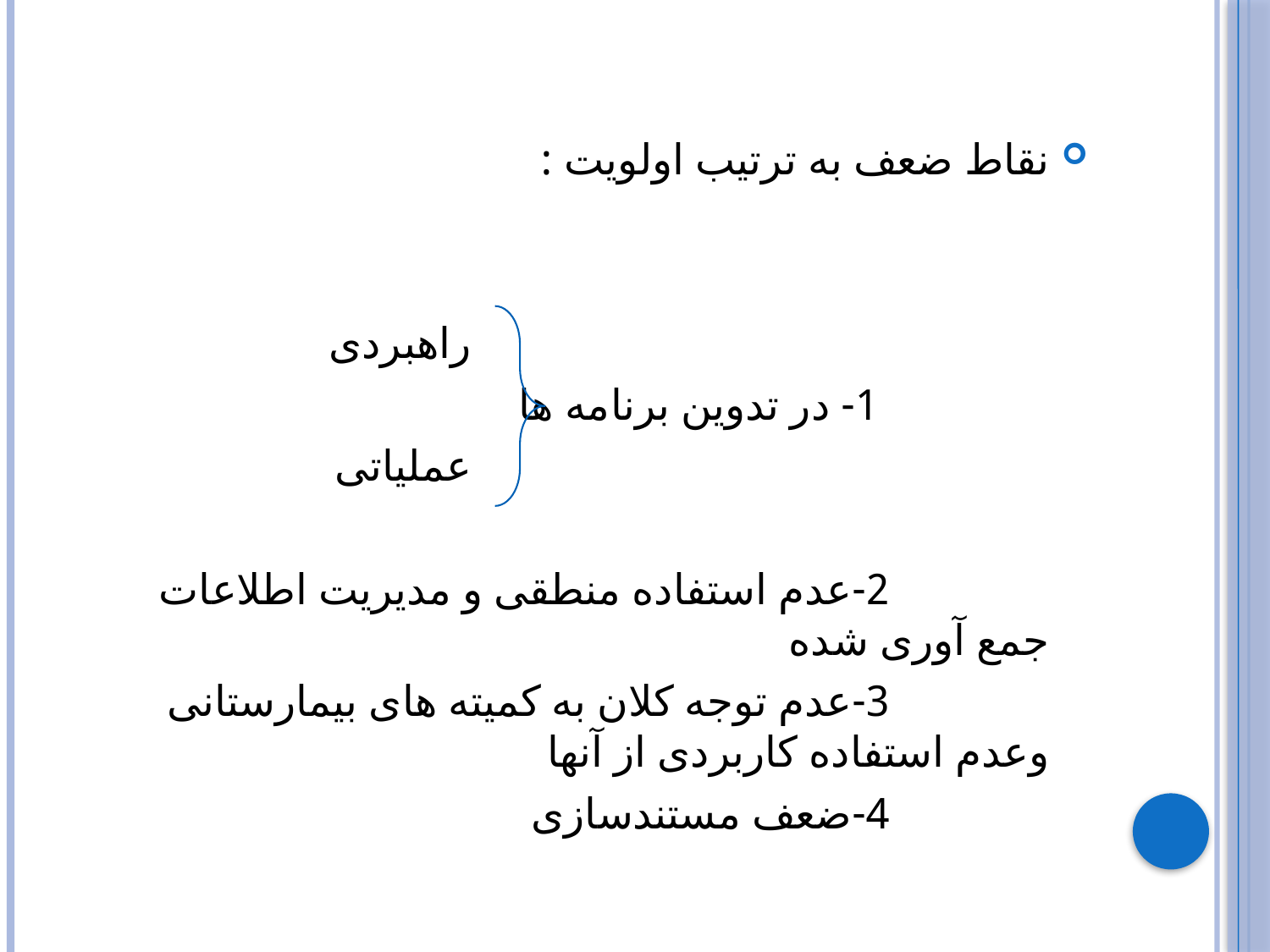

نقاط ضعف به ترتیب اولویت :

                                                        راهبردی
                   1- در تدوین برنامه ها
                                                        عملیاتی

                  2-عدم استفاده منطقی و مدیریت اطلاعات جمع آوری شده
                  3-عدم توجه کلان به کمیته های بیمارستانی وعدم استفاده کاربردی از آنها
                  4-ضعف مستندسازی